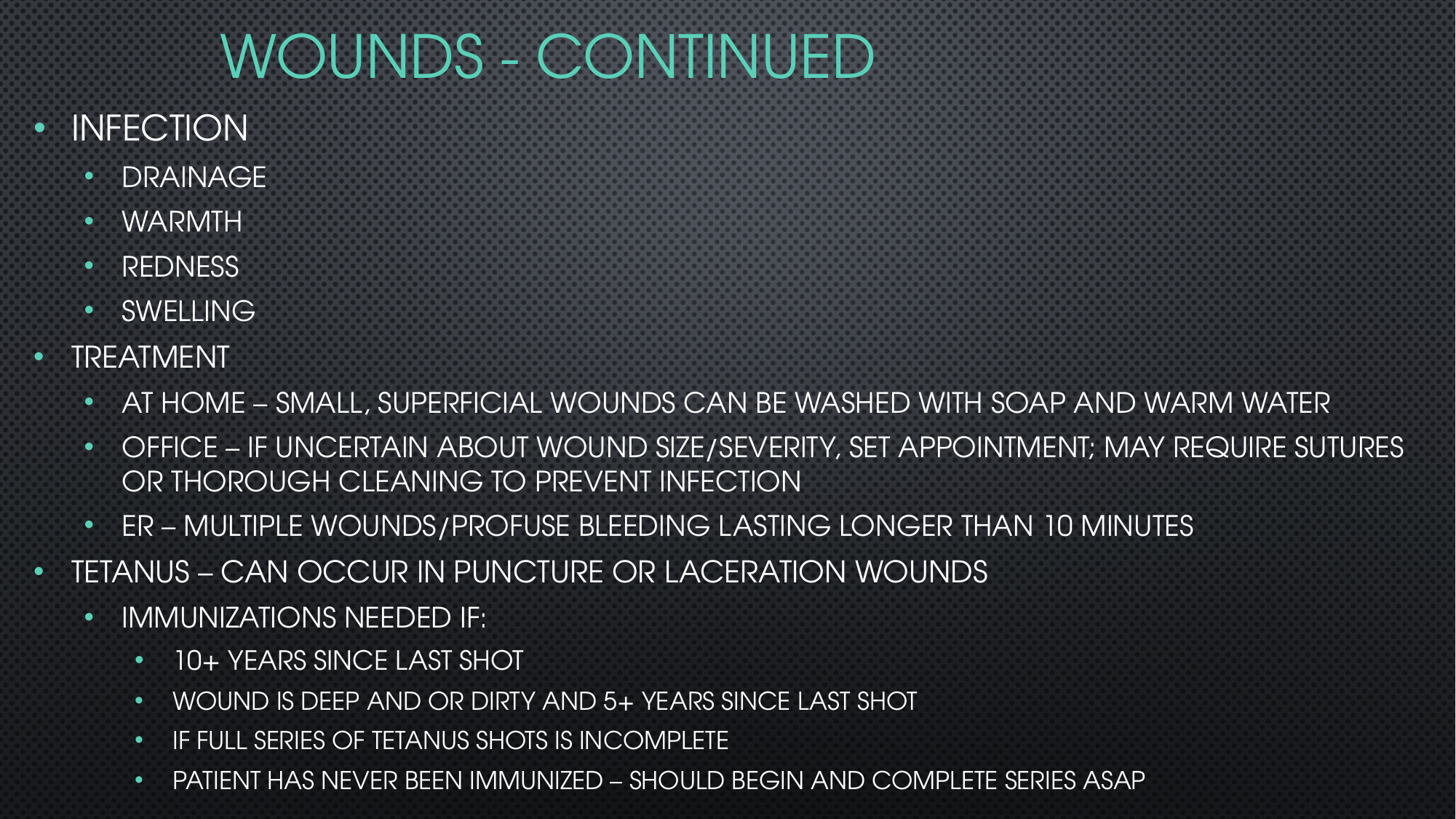

# Wounds - continued
Infection
Drainage
Warmth
Redness
Swelling
Treatment
At home – small, superficial wounds can be washed with soap and warm water
Office – if uncertain about wound size/severity, set appointment; may require sutures or thorough cleaning to prevent infection
ER – multiple wounds/profuse bleeding lasting longer than 10 minutes
Tetanus – can occur in puncture or laceration wounds
Immunizations needed if:
10+ years since last shot
Wound is deep and or dirty AND 5+ years since last shot
If full series of tetanus shots is incomplete
Patient has never been immunized – should begin and complete series ASAP